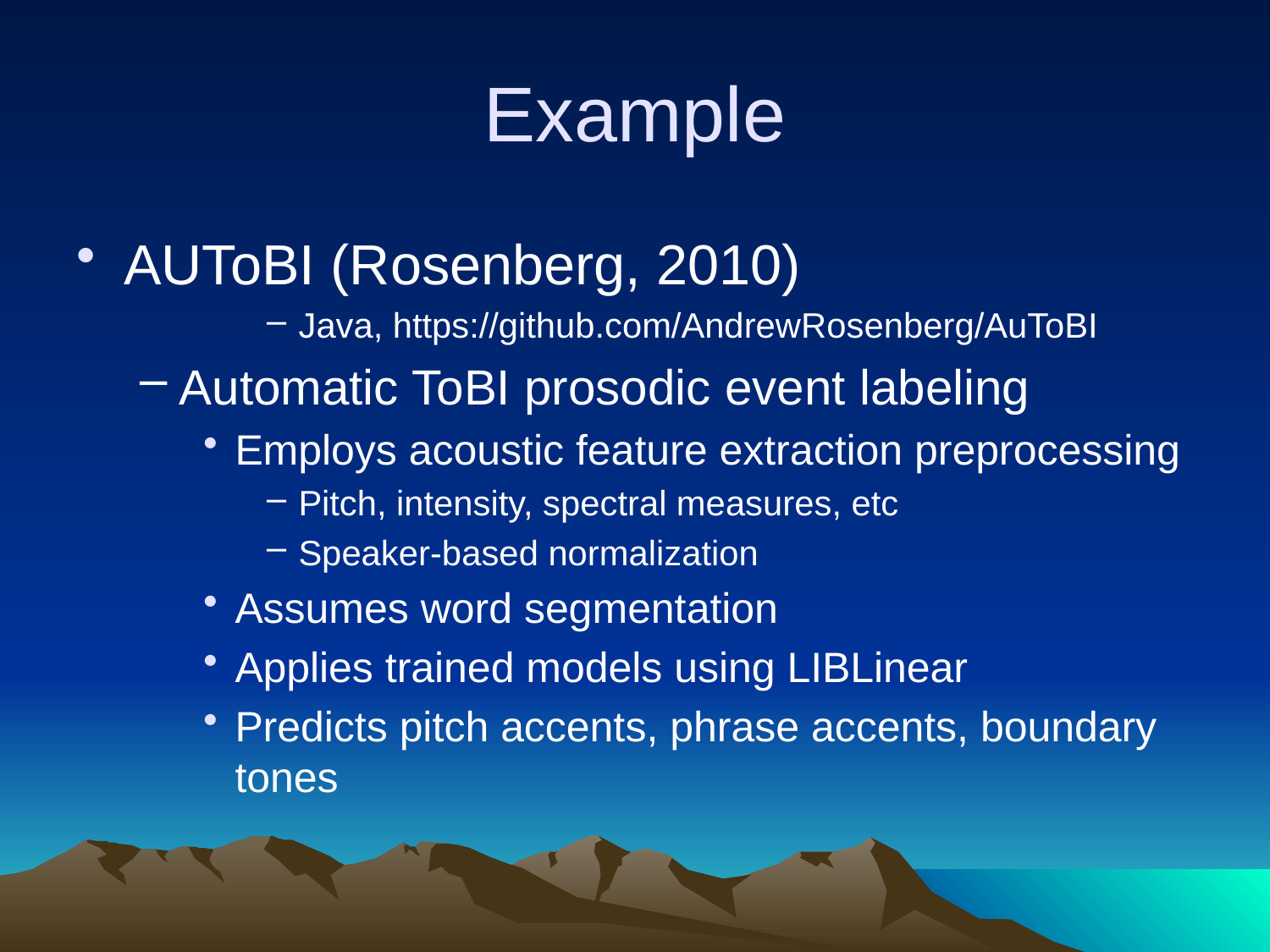

# Example
AUToBI (Rosenberg, 2010)
Java, https://github.com/AndrewRosenberg/AuToBI
Automatic ToBI prosodic event labeling
Employs acoustic feature extraction preprocessing
Pitch, intensity, spectral measures, etc
Speaker-based normalization
Assumes word segmentation
Applies trained models using LIBLinear
Predicts pitch accents, phrase accents, boundary tones